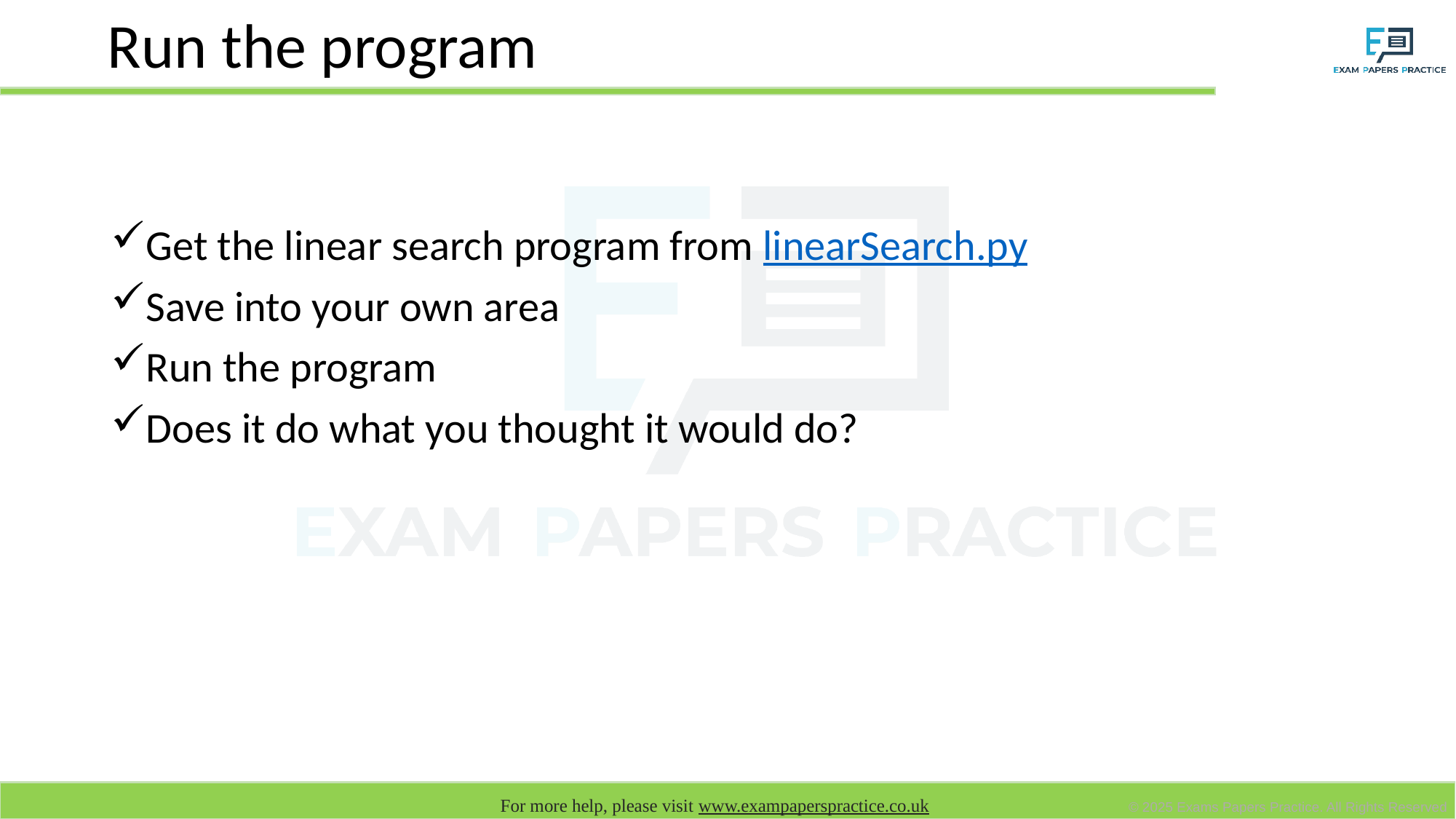

# Run the program
Get the linear search program from linearSearch.py
Save into your own area
Run the program
Does it do what you thought it would do?